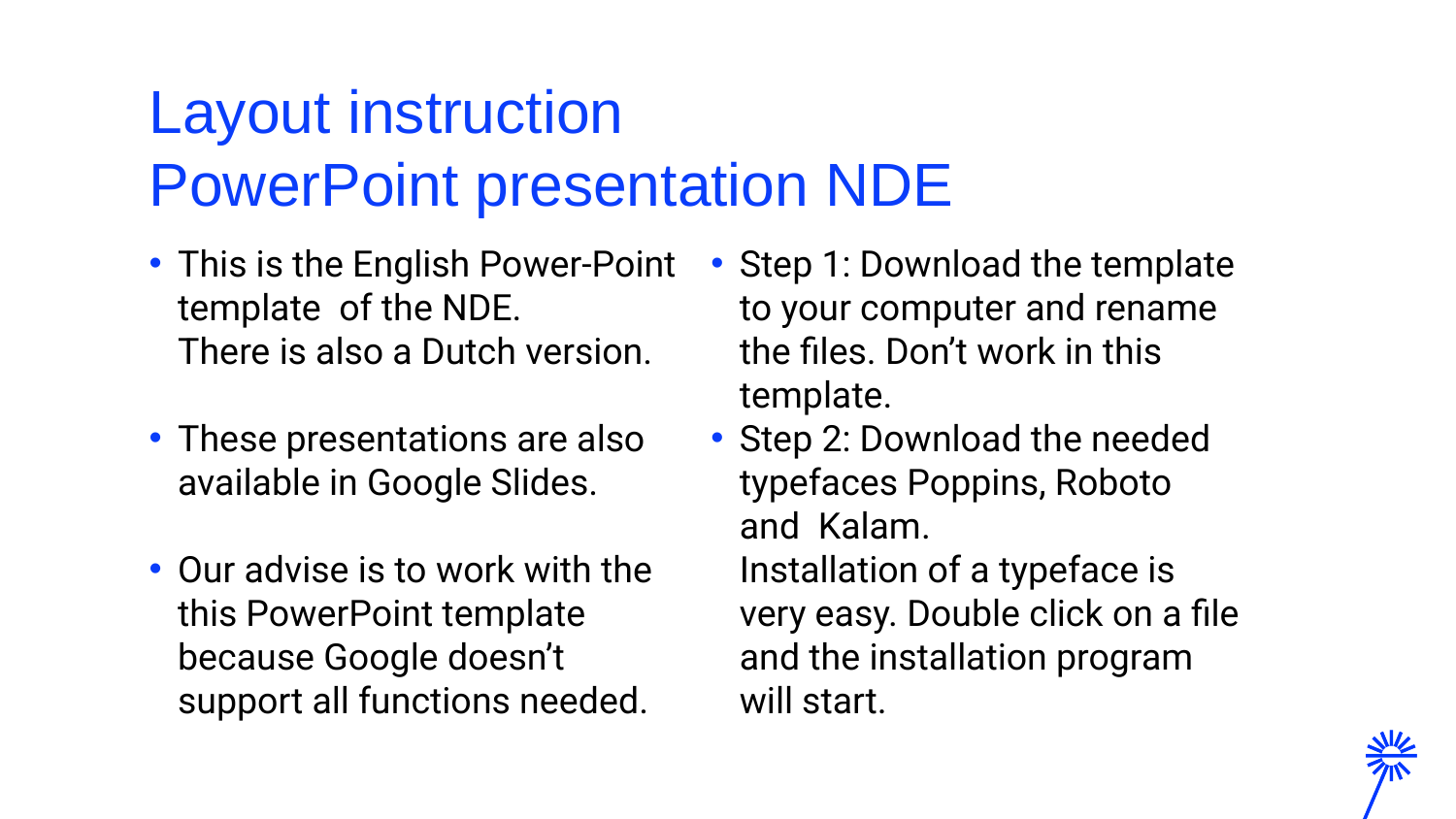

# Layout instruction PowerPoint presentation NDE
This is the English Power-Point template  of the NDE.
There is also a Dutch version.

These presentations are also available in Google Slides.

Our advise is to work with the this PowerPoint template because Google doesn’t support all functions needed.
Step 1: Download the template to your computer and rename the files. Don’t work in this template.
Step 2: Download the needed typefaces Poppins, Roboto
and  Kalam.
Installation of a typeface is very easy. Double click on a file and the installation program will start.